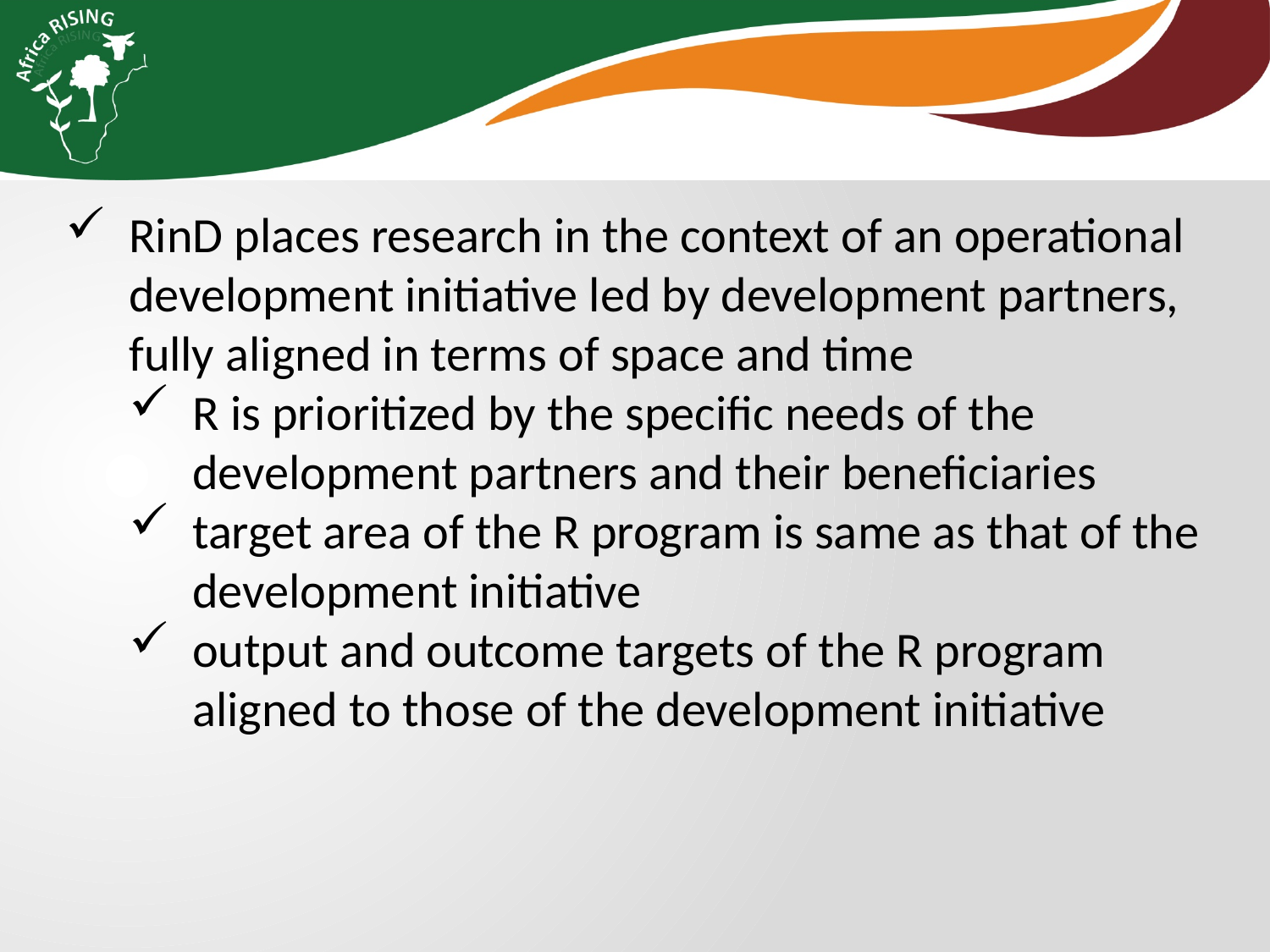

RinD places research in the context of an operational development initiative led by development partners, fully aligned in terms of space and time
R is prioritized by the specific needs of the development partners and their beneficiaries
target area of the R program is same as that of the development initiative
output and outcome targets of the R program aligned to those of the development initiative